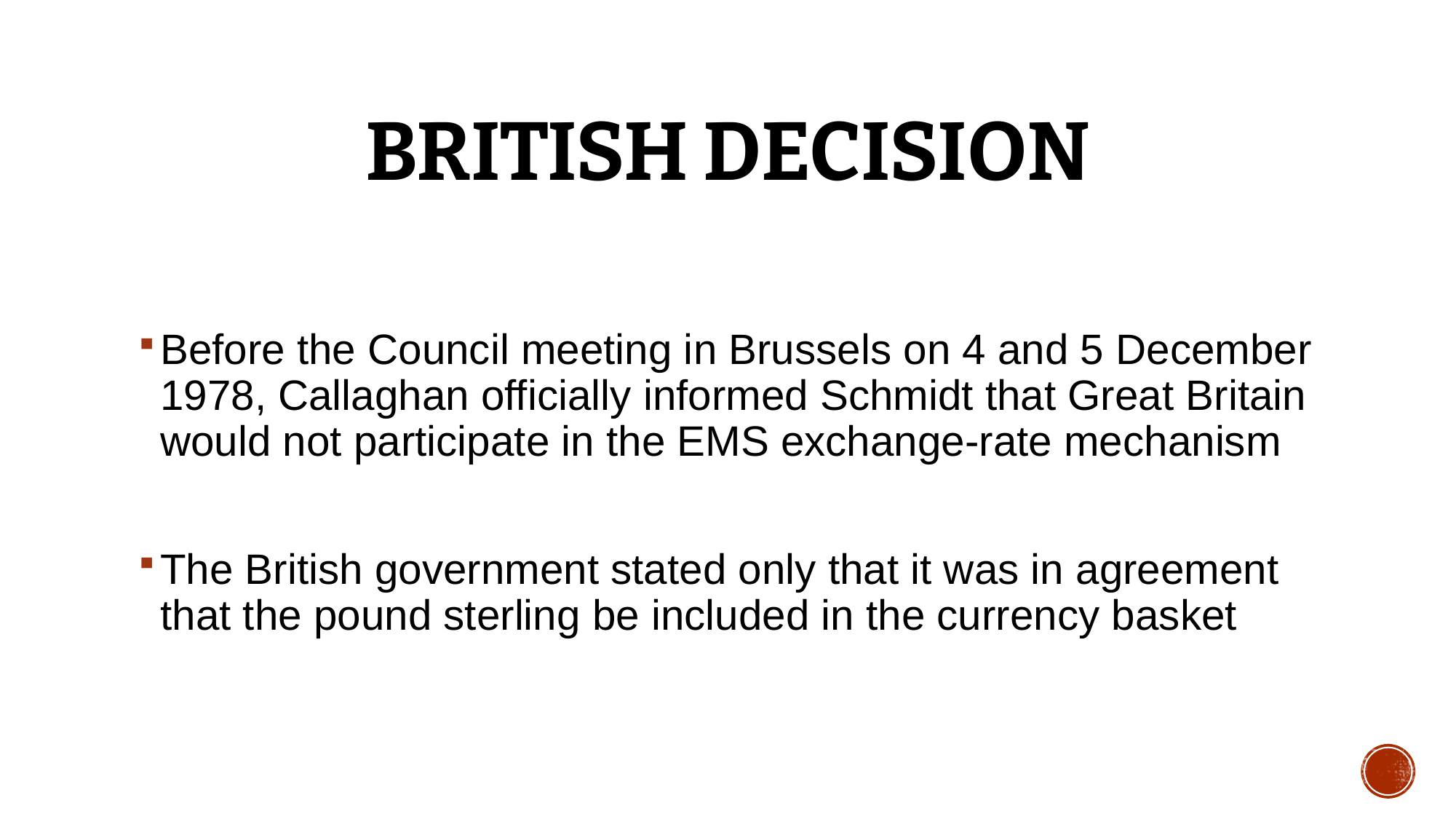

# BRITISH DECISION

Before the Council meeting in Brussels on 4 and 5 December 1978, Callaghan officially informed Schmidt that Great Britain would not participate in the EMS exchange-rate mechanism

The British government stated only that it was in agreement that the pound sterling be included in the currency basket